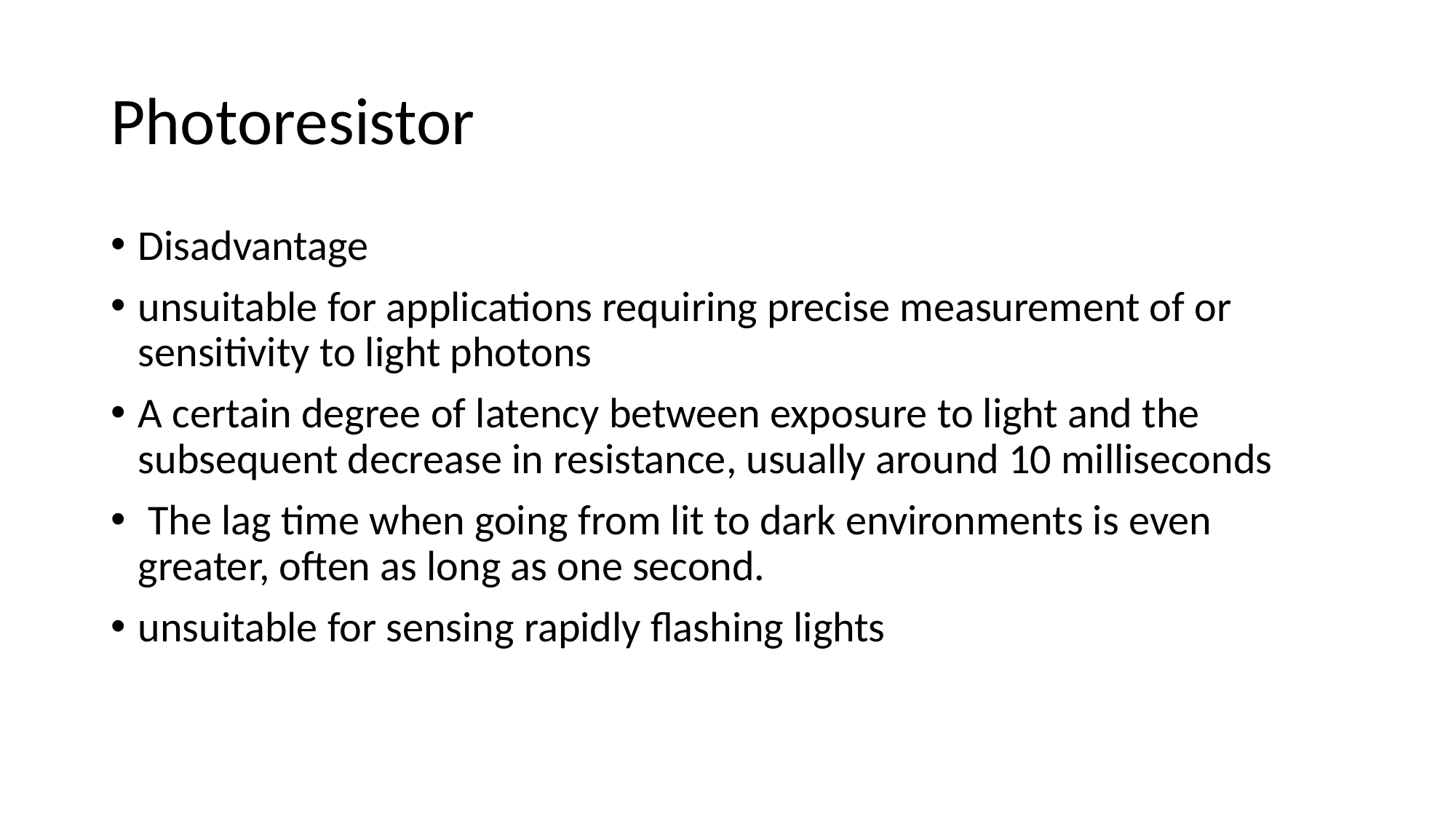

# Photoresistor
Disadvantage
unsuitable for applications requiring precise measurement of or sensitivity to light photons
A certain degree of latency between exposure to light and the subsequent decrease in resistance, usually around 10 milliseconds
 The lag time when going from lit to dark environments is even greater, often as long as one second.
unsuitable for sensing rapidly flashing lights